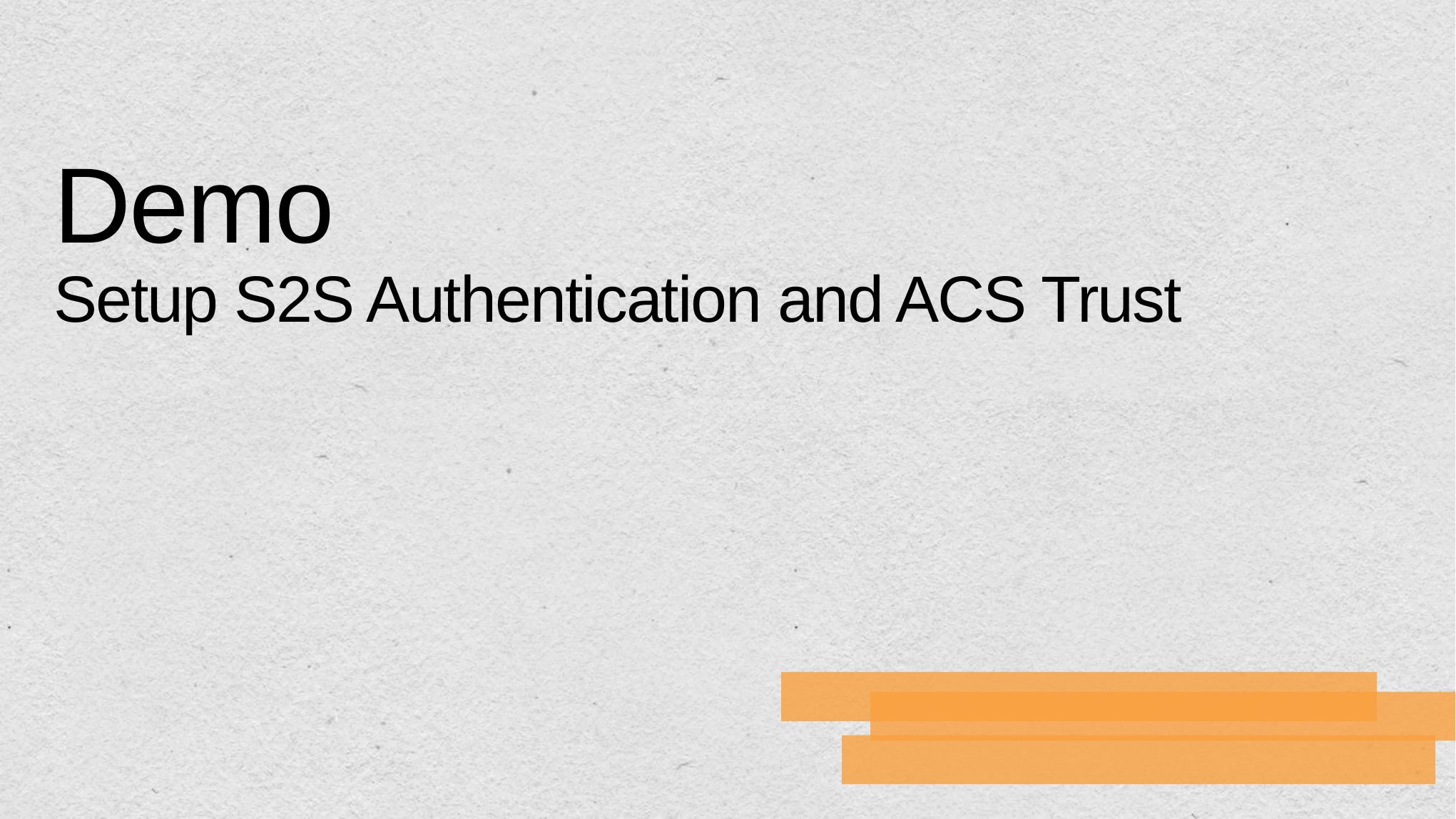

# Demo Setup S2S Authentication and ACS Trust